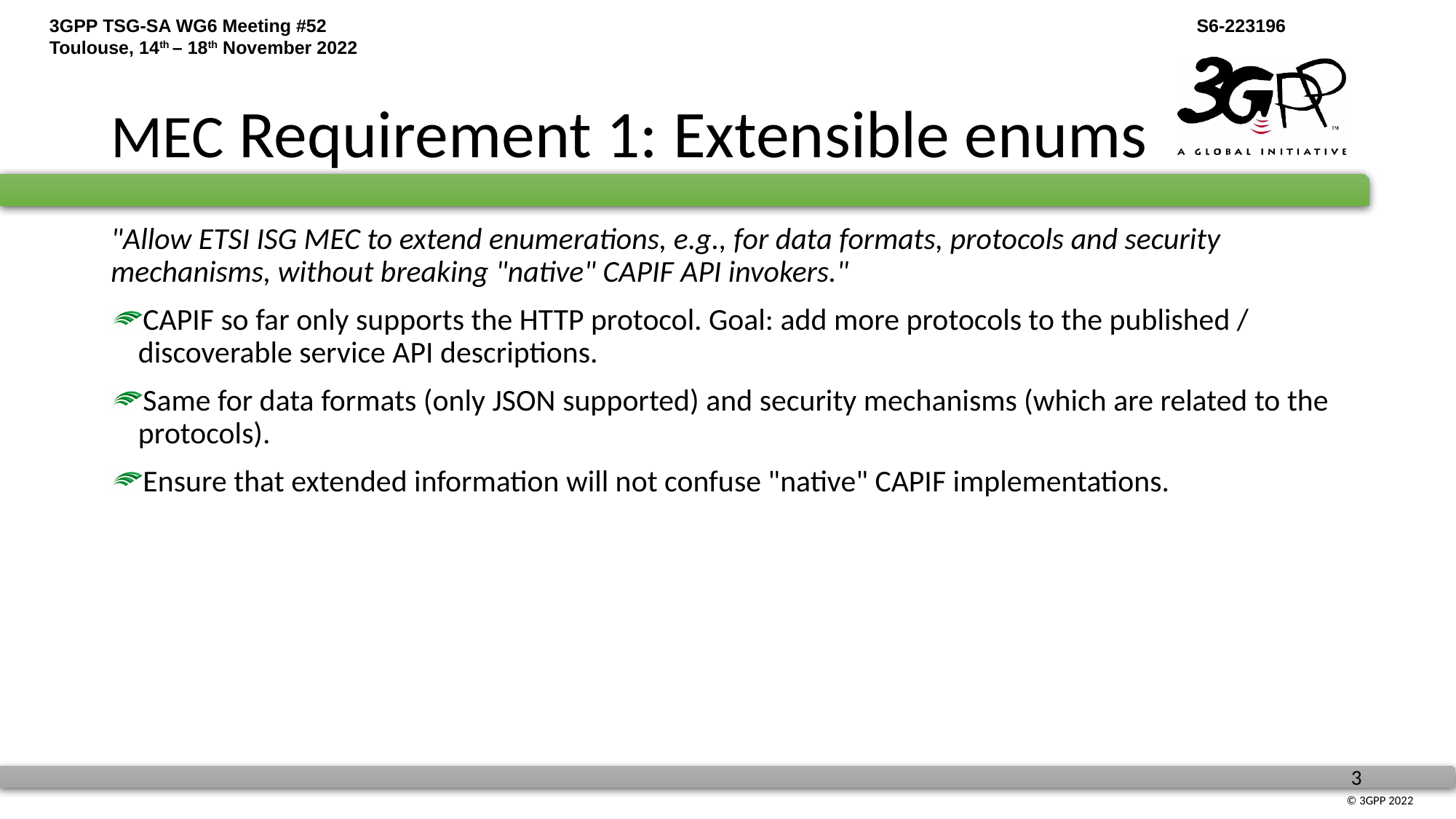

# MEC Requirement 1: Extensible enums
"Allow ETSI ISG MEC to extend enumerations, e.g., for data formats, protocols and security mechanisms, without breaking "native" CAPIF API invokers."
CAPIF so far only supports the HTTP protocol. Goal: add more protocols to the published / discoverable service API descriptions.
Same for data formats (only JSON supported) and security mechanisms (which are related to the protocols).
Ensure that extended information will not confuse "native" CAPIF implementations.